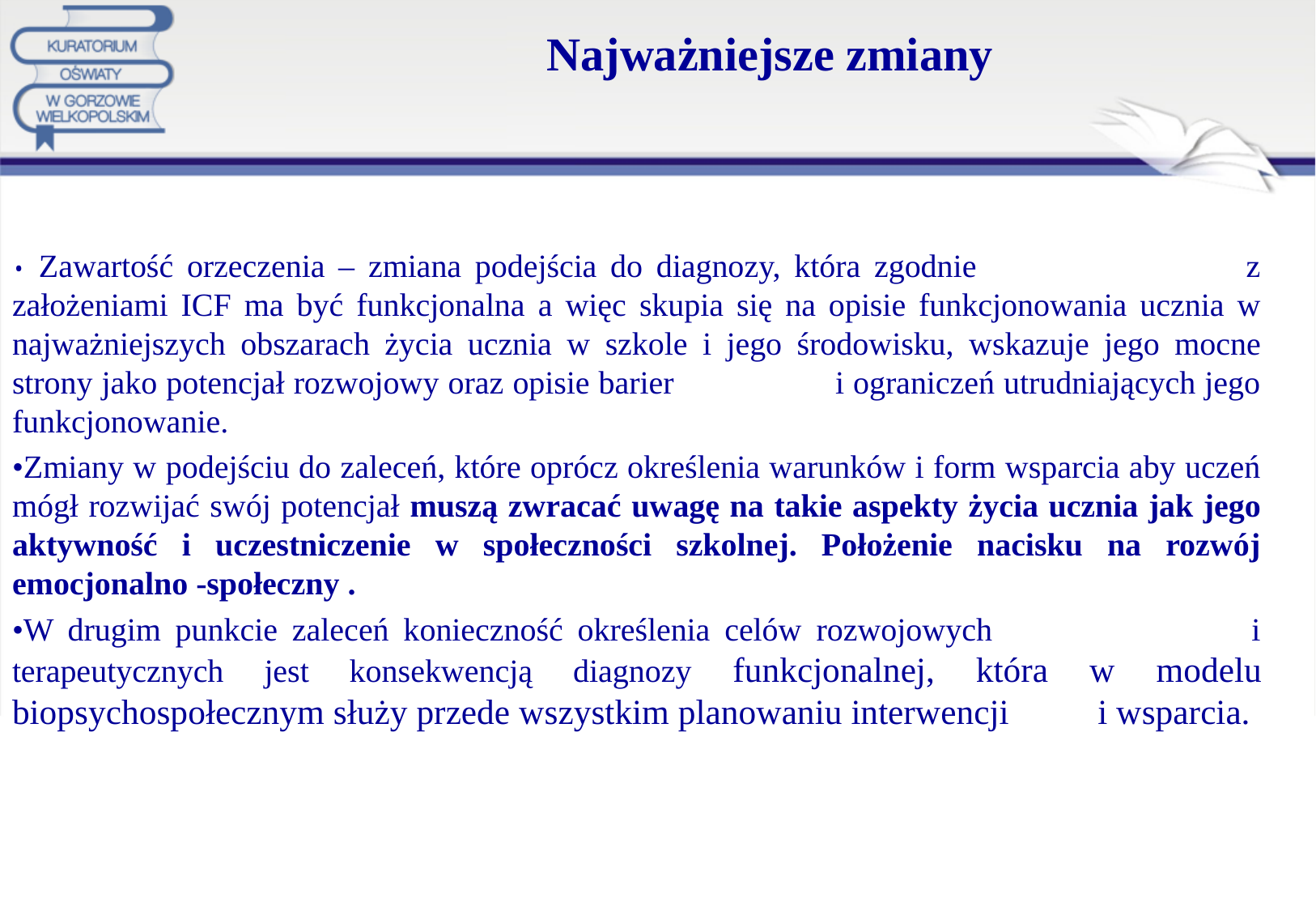

# Najważniejsze zmiany

• Zawartość orzeczenia – zmiana podejścia do diagnozy, która zgodnie                    z założeniami ICF ma być funkcjonalna a więc skupia się na opisie funkcjonowania ucznia w najważniejszych obszarach życia ucznia w szkole i jego środowisku, wskazuje jego mocne strony jako potencjał rozwojowy oraz opisie barier                  i ograniczeń utrudniających jego funkcjonowanie.
•Zmiany w podejściu do zaleceń, które oprócz określenia warunków i form wsparcia aby uczeń mógł rozwijać swój potencjał muszą zwracać uwagę na takie aspekty życia ucznia jak jego aktywność i uczestniczenie w społeczności szkolnej. Położenie nacisku na rozwój emocjonalno -społeczny .
•W drugim punkcie zaleceń konieczność określenia celów rozwojowych                  i terapeutycznych jest konsekwencją diagnozy funkcjonalnej, która w modelu biopsychospołecznym służy przede wszystkim planowaniu interwencji          i wsparcia.